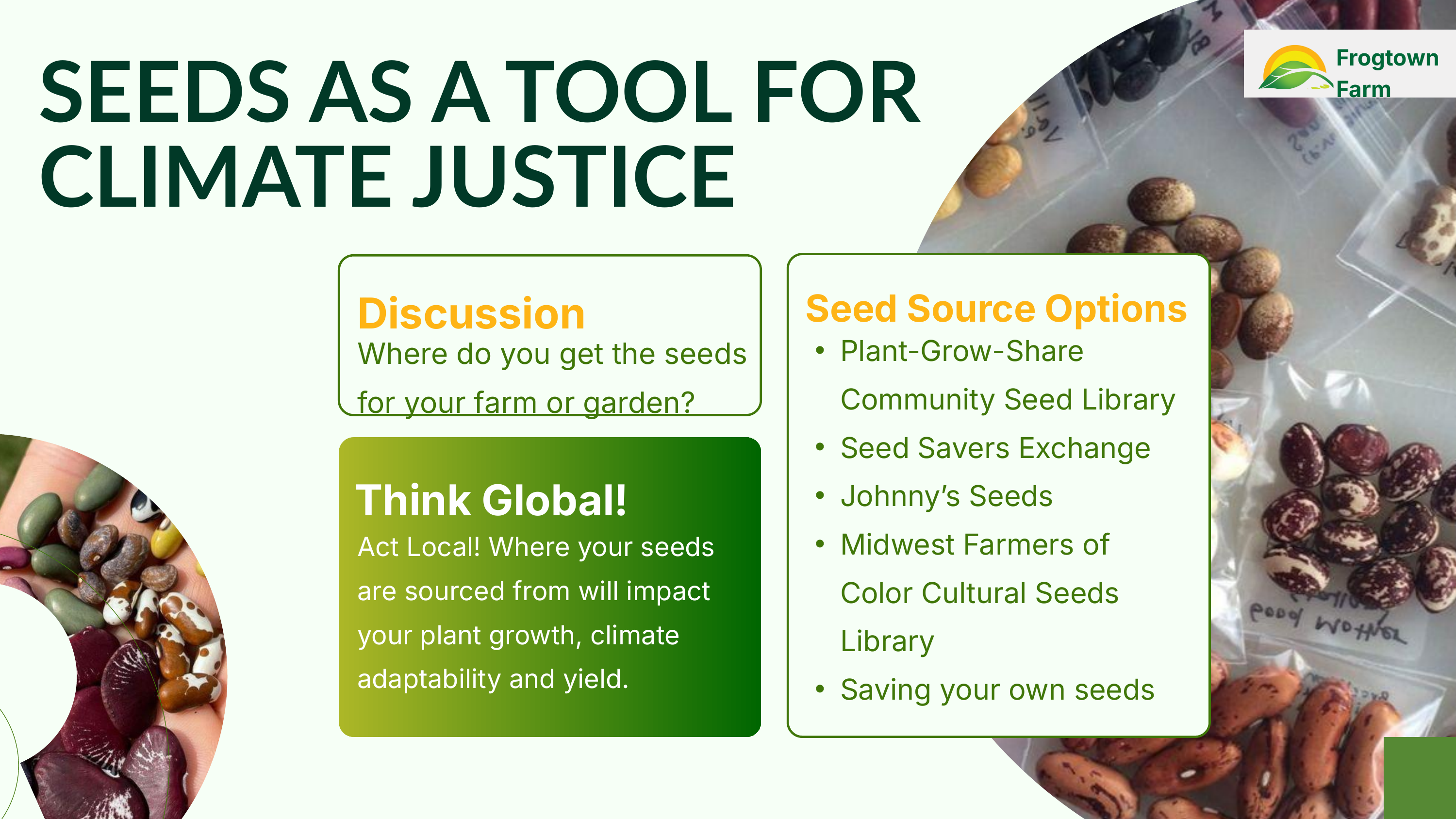

FrogtownFarm
SEEDS AS A TOOL FOR CLIMATE JUSTICE

Discussion
Seed Source Options

Plant-Grow-Share Community Seed Library
Seed Savers Exchange
Johnny’s Seeds
Midwest Farmers of Color Cultural Seeds Library
Saving your own seeds
Where do you get the seeds for your farm or garden?

Think Global!
Act Local! Where your seeds are sourced from will impact your plant growth, climate adaptability and yield.